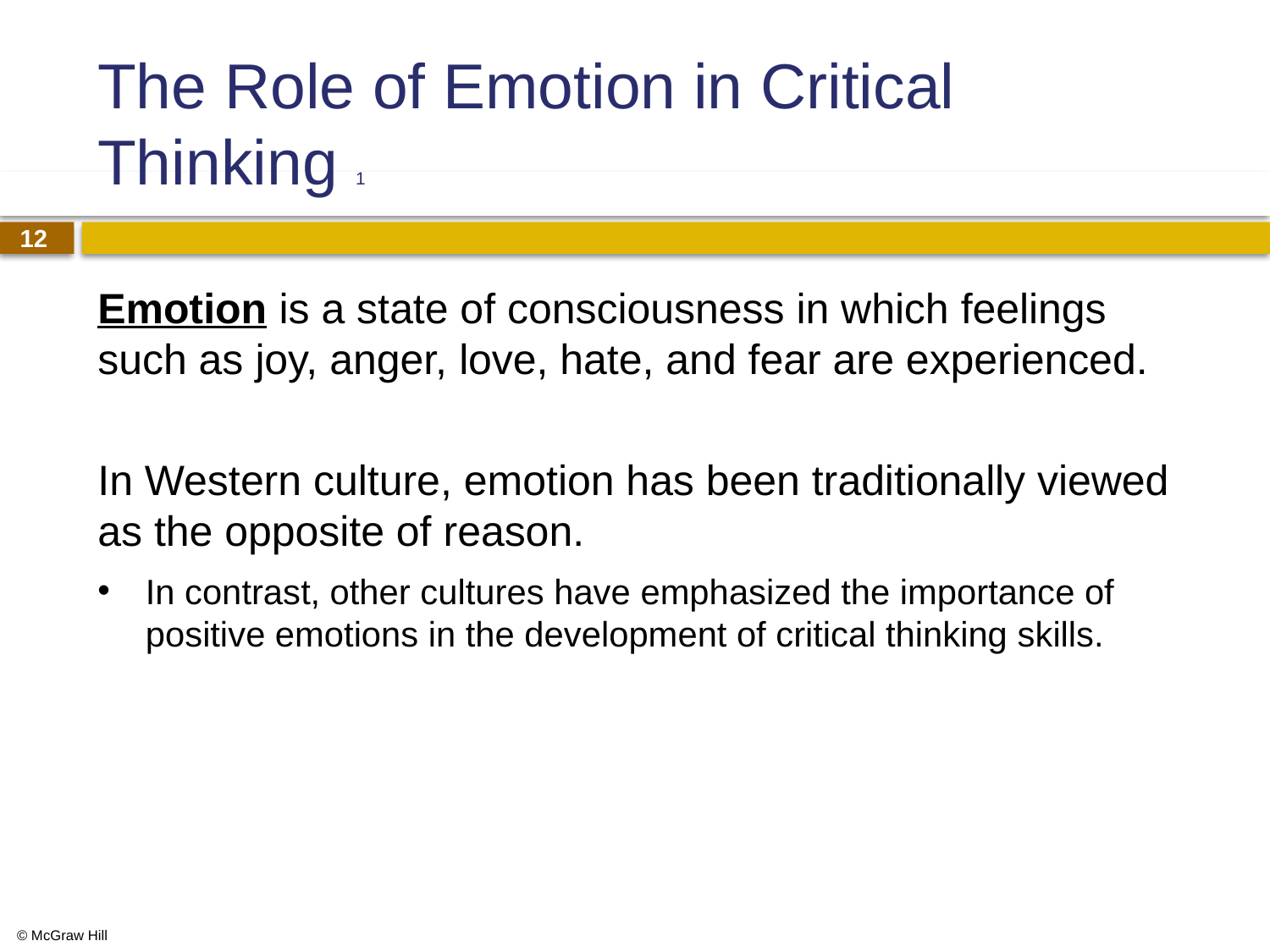

# The Role of Emotion in Critical Thinking 1
Emotion is a state of consciousness in which feelings such as joy, anger, love, hate, and fear are experienced.

In Western culture, emotion has been traditionally viewed as the opposite of reason.
In contrast, other cultures have emphasized the importance of positive emotions in the development of critical thinking skills.